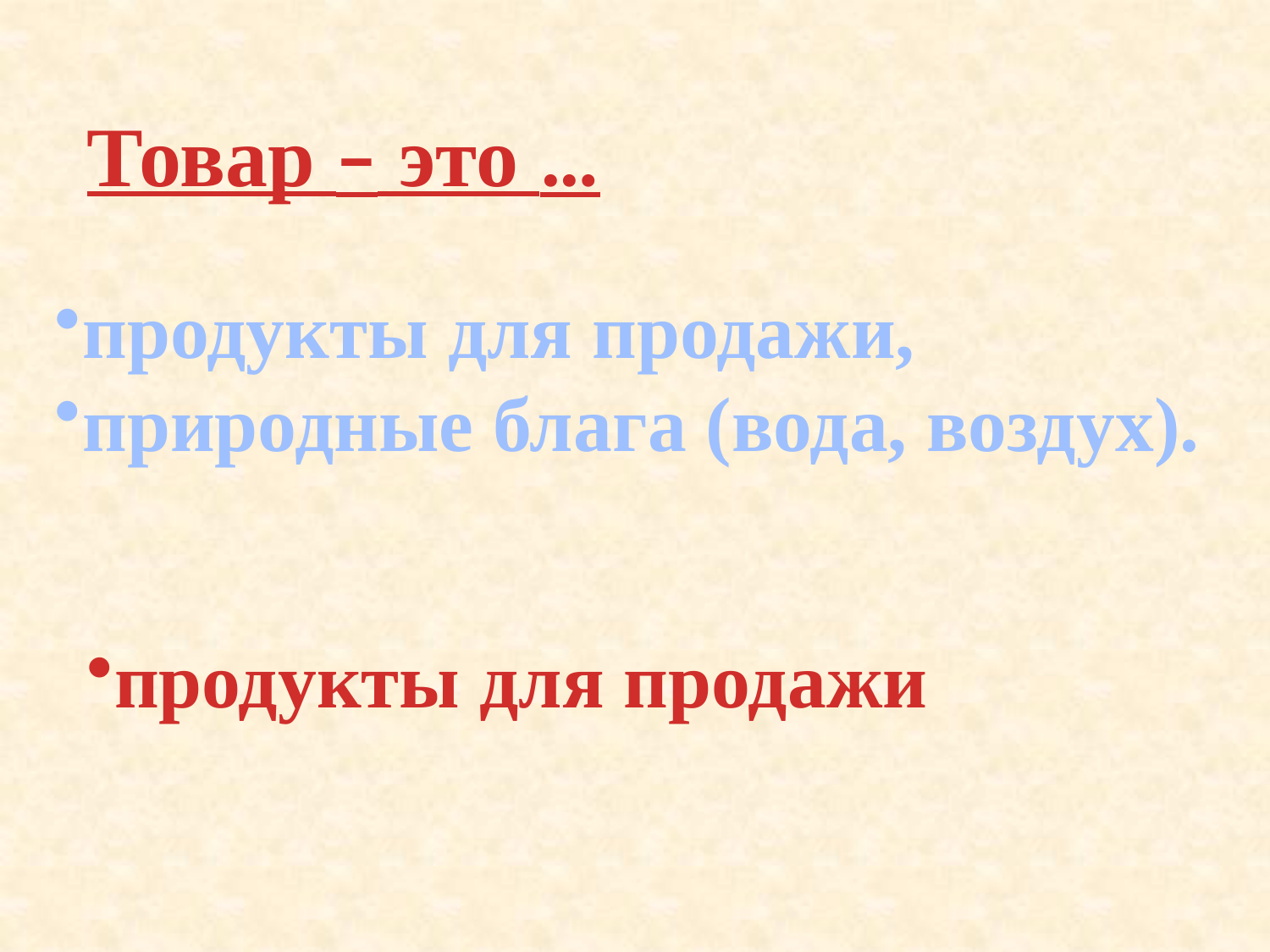

Товар – это …
продукты для продажи,
природные блага (вода, воздух).
продукты для продажи